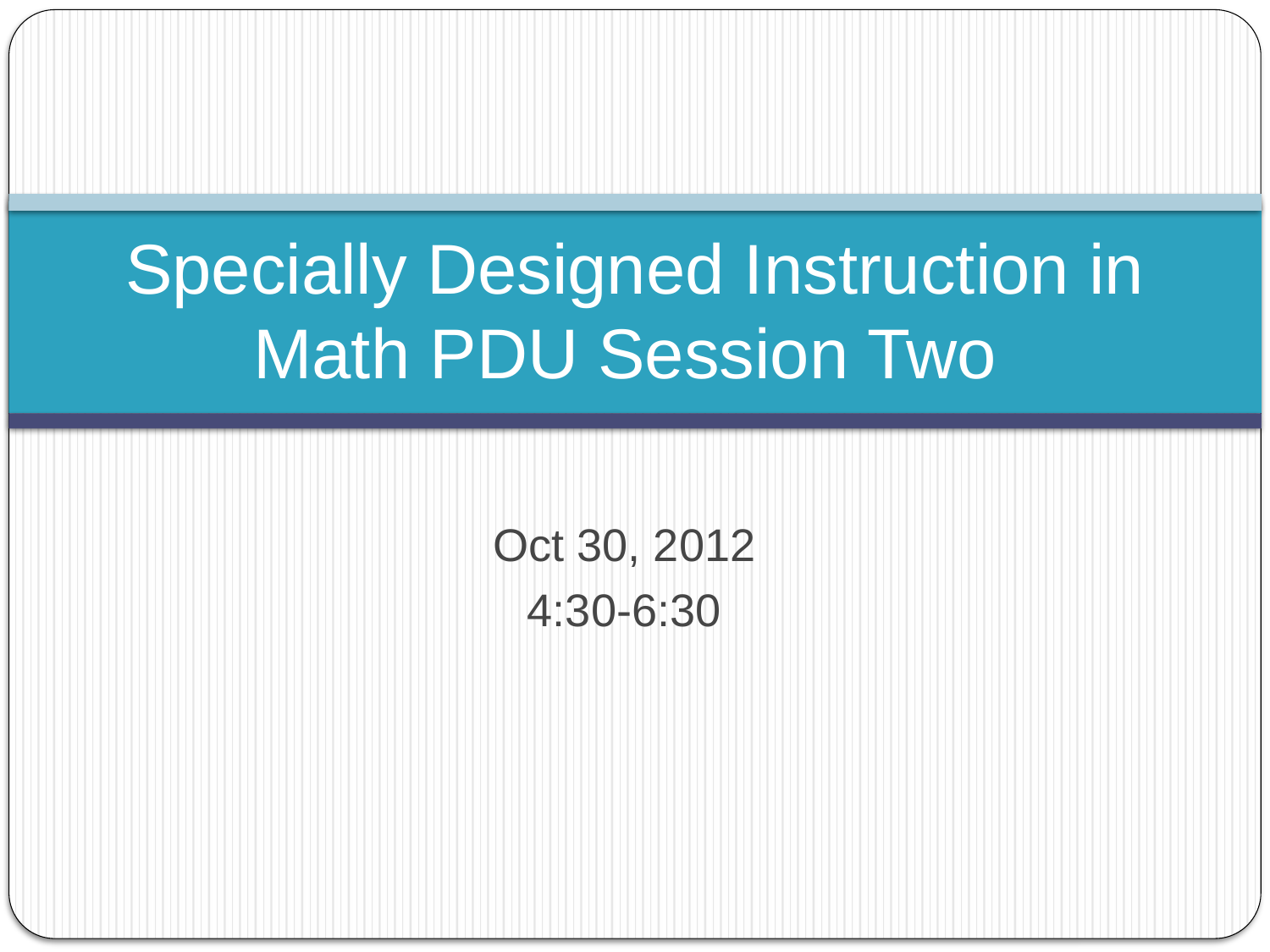

# Specially Designed Instruction in Math PDU Session Two

Oct 30, 2012
4:30-6:30